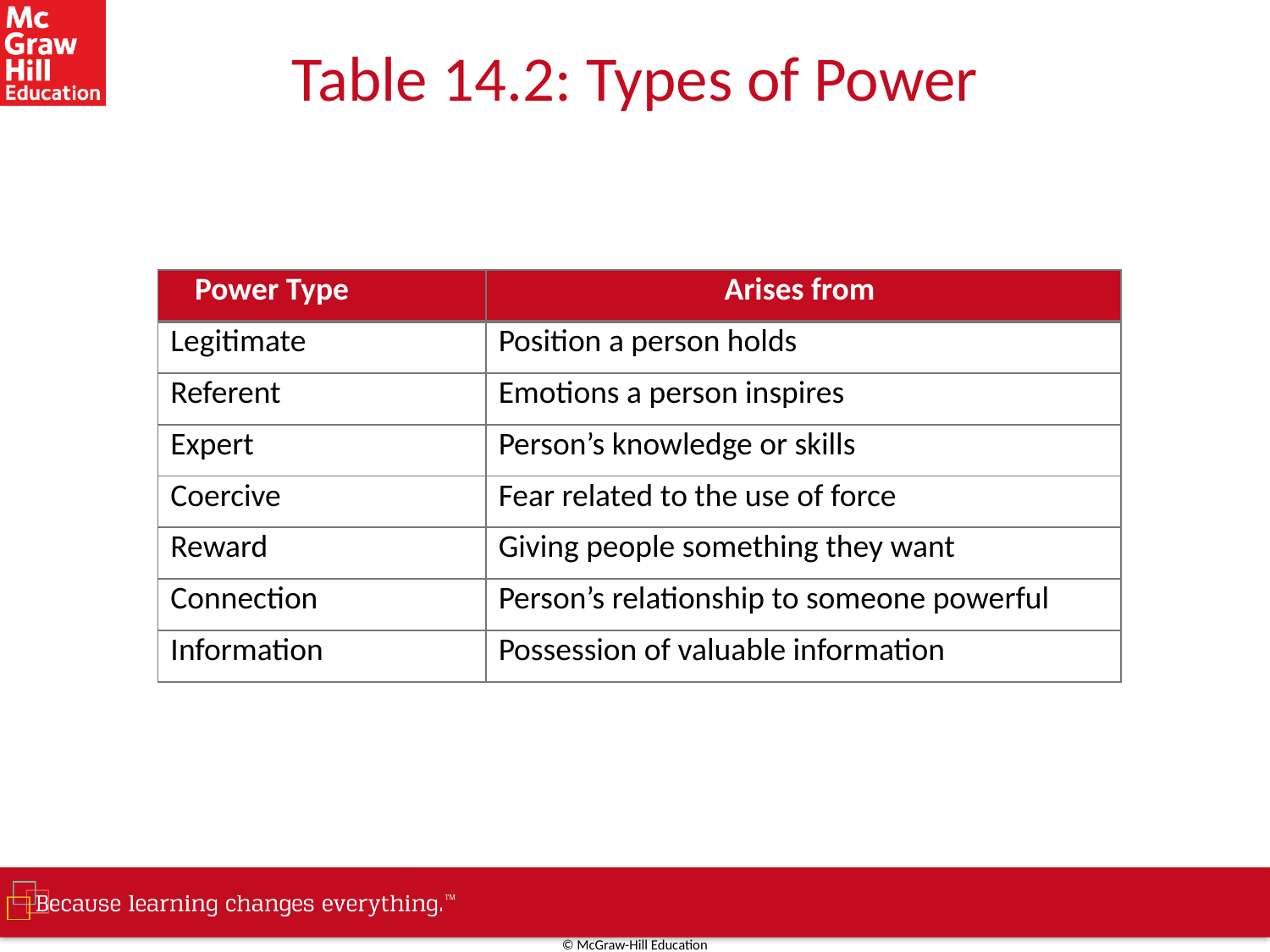

# Table 14.2: Types of Power
| Power Type | Arises from |
| --- | --- |
| Legitimate | Position a person holds |
| Referent | Emotions a person inspires |
| Expert | Person’s knowledge or skills |
| Coercive | Fear related to the use of force |
| Reward | Giving people something they want |
| Connection | Person’s relationship to someone powerful |
| Information | Possession of valuable information |